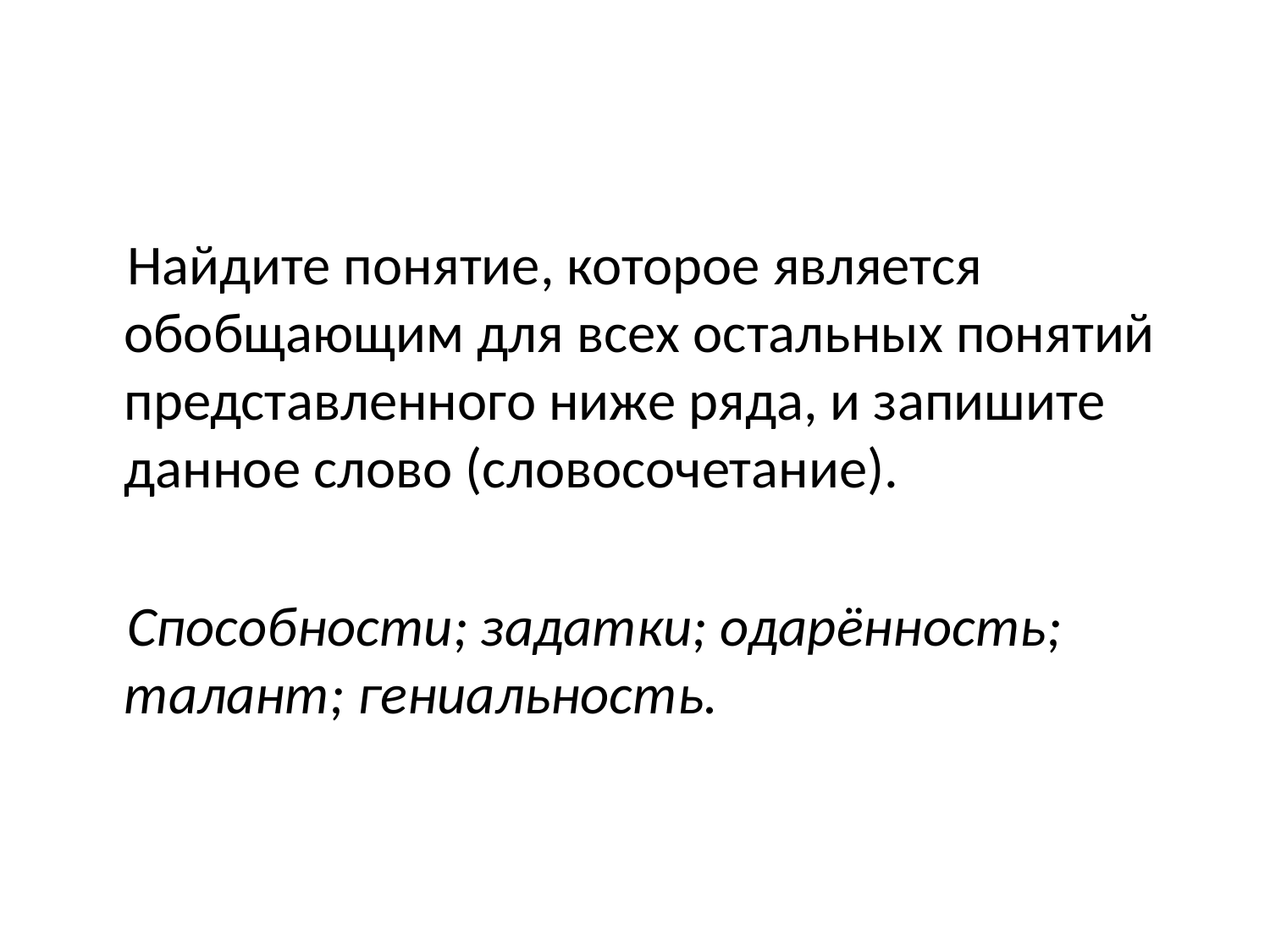

#
    Найдите понятие, которое является обобщающим для всех остальных понятий представленного ниже ряда, и запишите данное слово (словосочетание).

    Способности; задатки; одарённость; талант; гениальность.